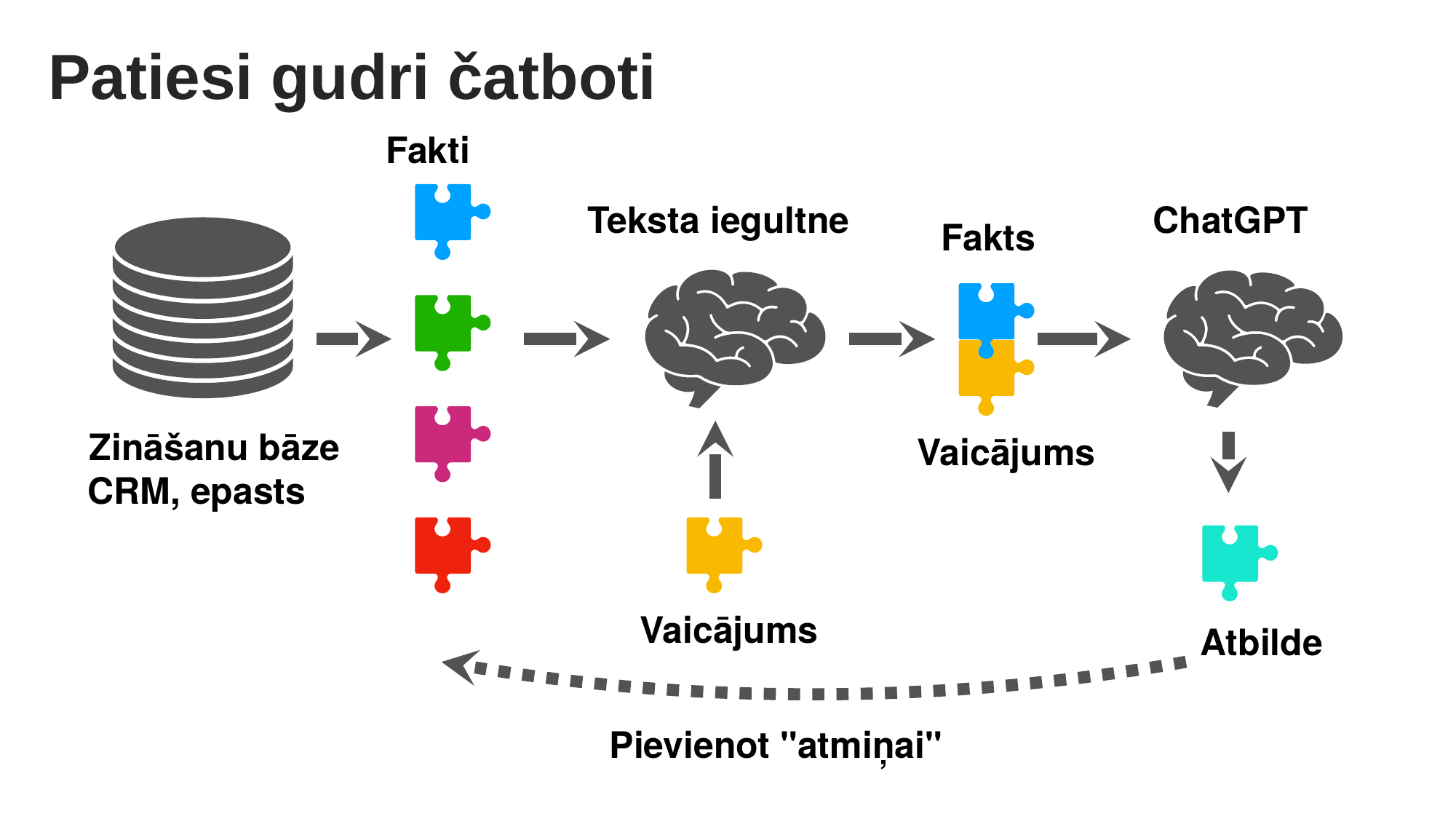

Patiesi gudri čatboti
Fakti

Teksta iegultne
ChatGPT
Fakts
Zināšanu bāze
CRM, epasts
Vaicājums
Vaicājums
Atbilde
Pievienot "atmiņai"